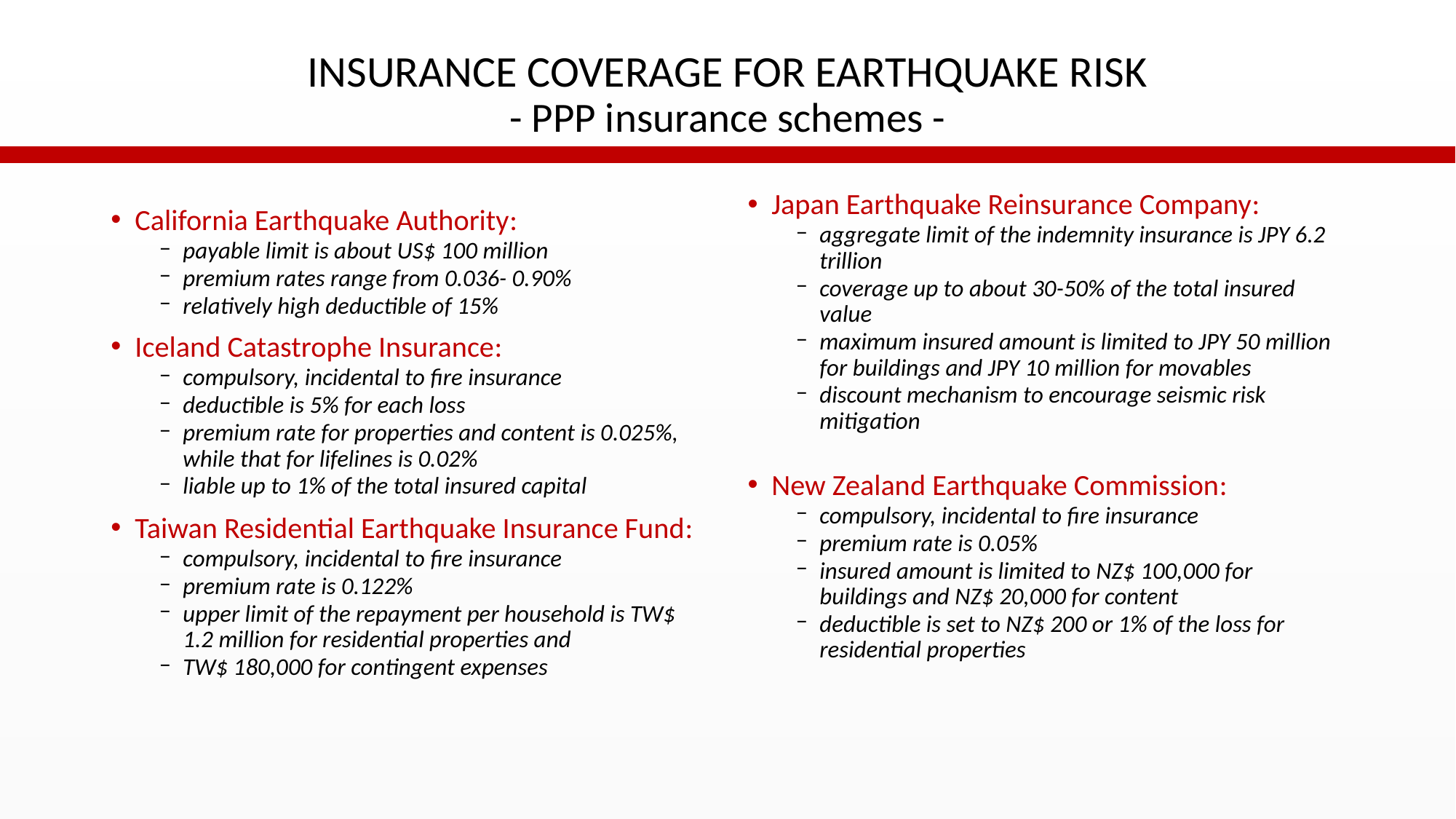

# INSURANCE COVERAGE FOR EARTHQUAKE RISK - PPP insurance schemes -
Japan Earthquake Reinsurance Company:
aggregate limit of the indemnity insurance is JPY 6.2 trillion
coverage up to about 30-50% of the total insured value
maximum insured amount is limited to JPY 50 million for buildings and JPY 10 million for movables
discount mechanism to encourage seismic risk mitigation

New Zealand Earthquake Commission:
compulsory, incidental to fire insurance
premium rate is 0.05%
insured amount is limited to NZ$ 100,000 for buildings and NZ$ 20,000 for content
deductible is set to NZ$ 200 or 1% of the loss for residential properties

California Earthquake Authority:
payable limit is about US$ 100 million
premium rates range from 0.036- 0.90%
relatively high deductible of 15%

Iceland Catastrophe Insurance:
compulsory, incidental to fire insurance
deductible is 5% for each loss
premium rate for properties and content is 0.025%, while that for lifelines is 0.02%
liable up to 1% of the total insured capital

Taiwan Residential Earthquake Insurance Fund:
compulsory, incidental to fire insurance
premium rate is 0.122%
upper limit of the repayment per household is TW$ 1.2 million for residential properties and
TW$ 180,000 for contingent expenses